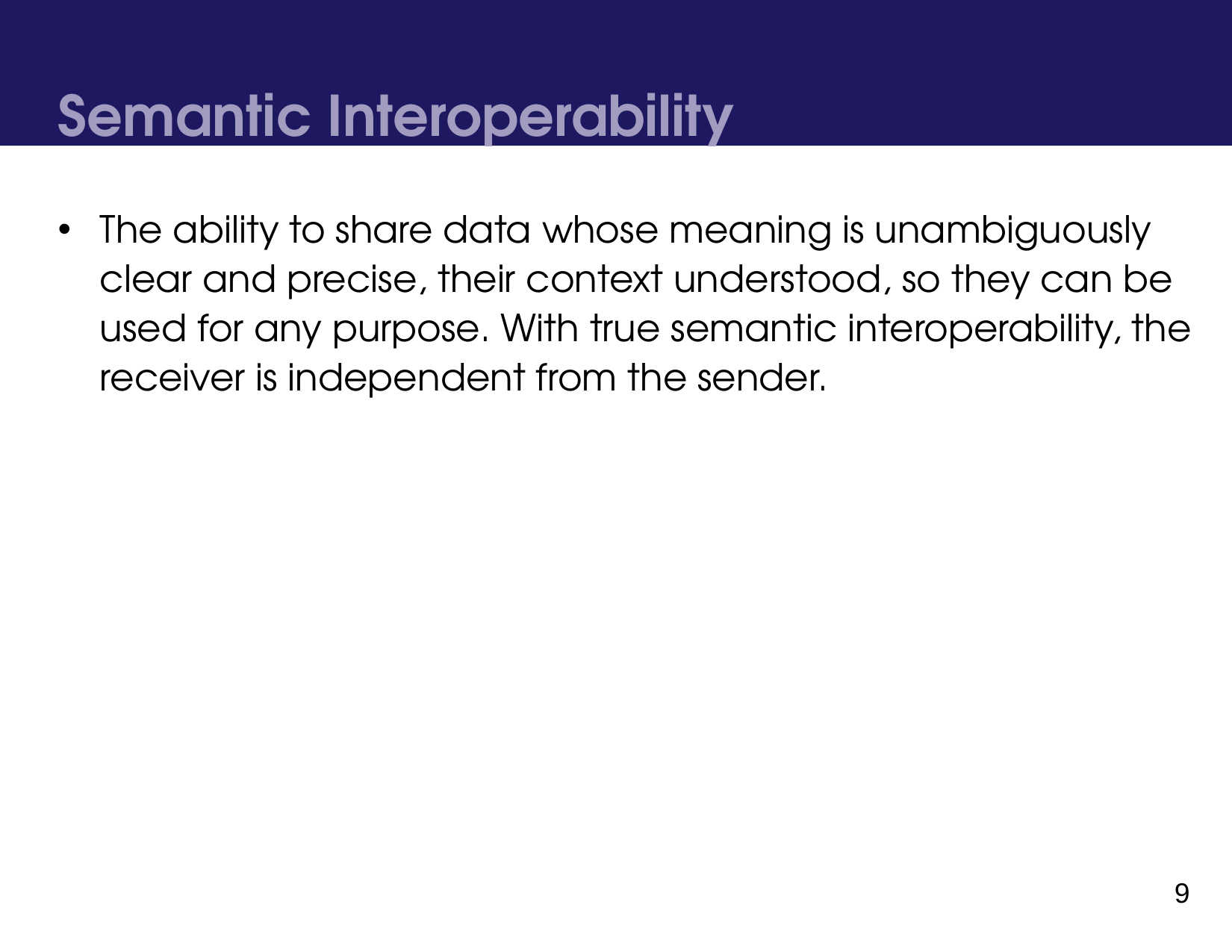

# Semantic Interoperability
The ability to share data whose meaning is unambiguously clear and precise, their context understood, so they can be used for any purpose. With true semantic interoperability, the receiver is independent from the sender.

9